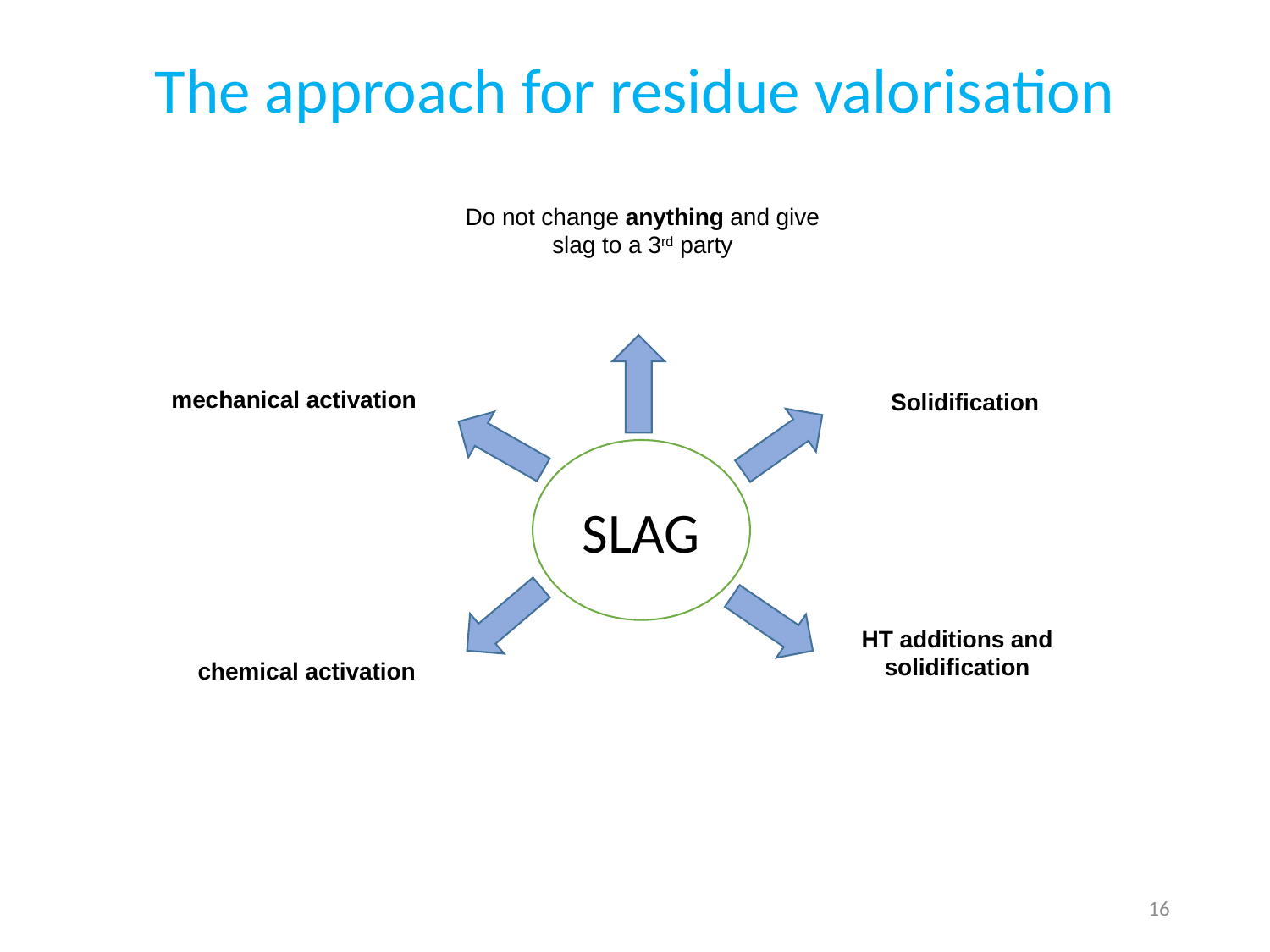

# The approach for residue valorisation
Do not change anything and give slag to a 3rd party

mechanical activation
Solidification

SLAG

HT additions and solidification
chemical activation
16